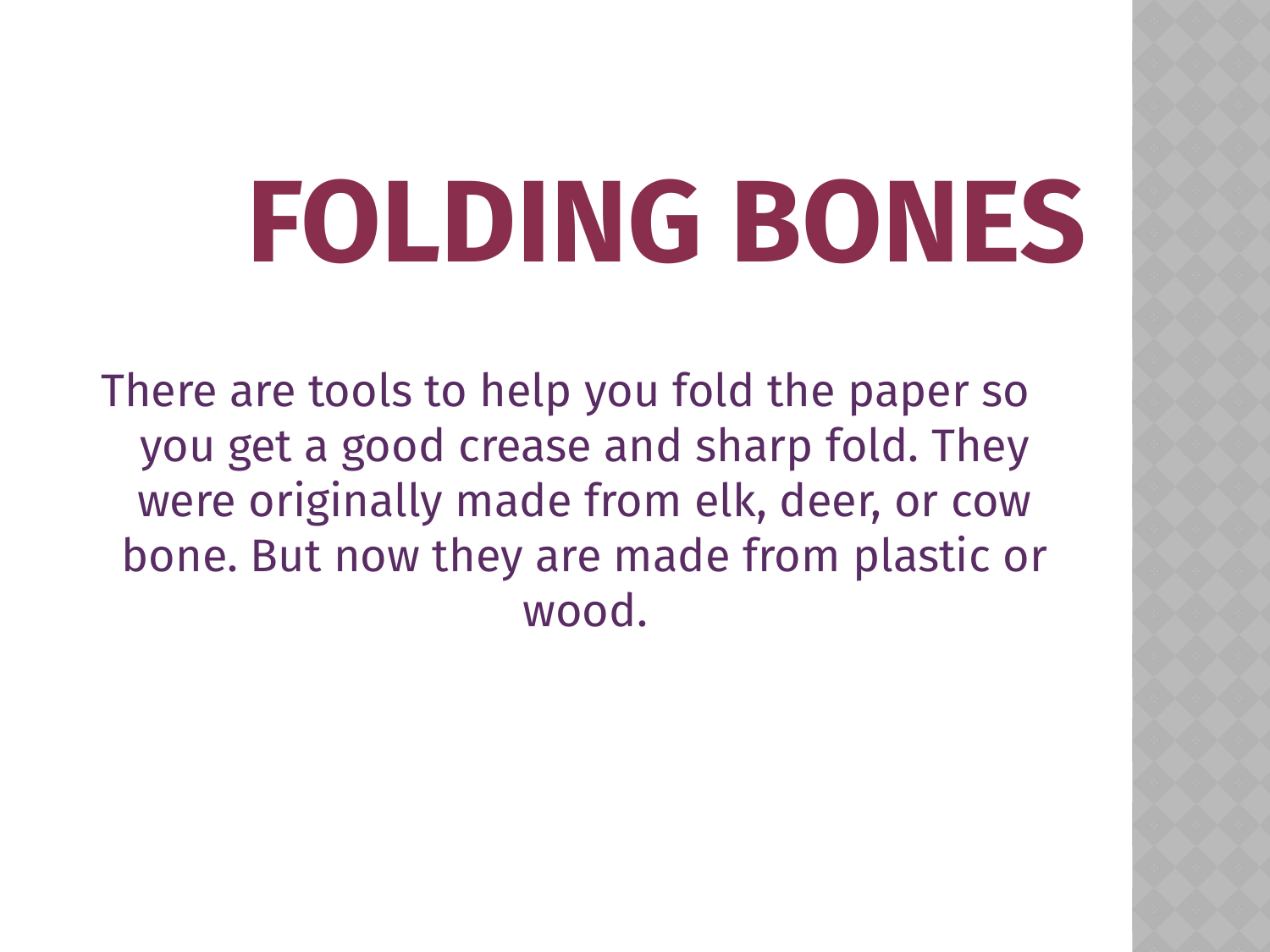

# Folding Bones

There are tools to help you fold the paper so you get a good crease and sharp fold. They were originally made from elk, deer, or cow bone. But now they are made from plastic or wood.